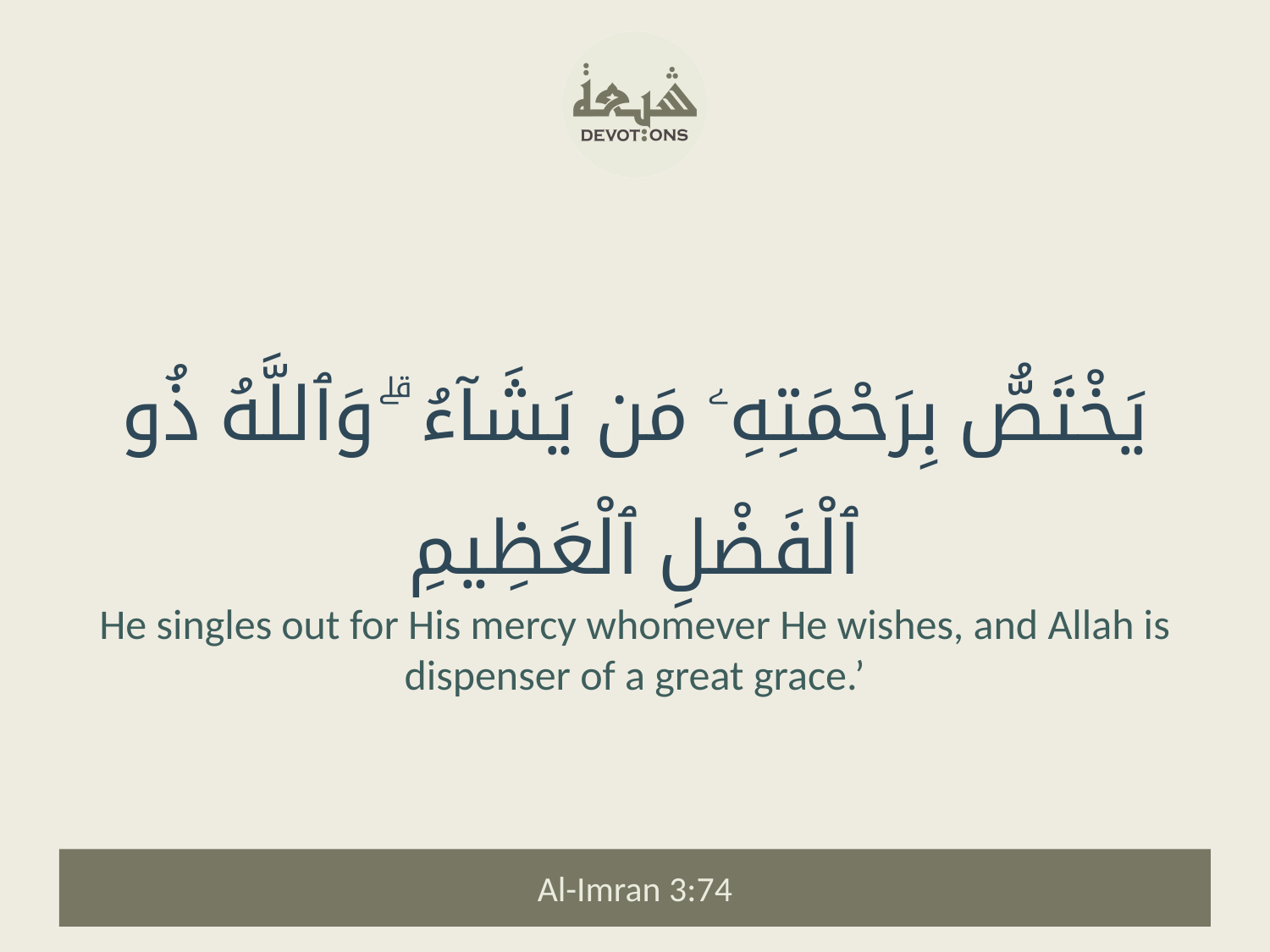

يَخْتَصُّ بِرَحْمَتِهِۦ مَن يَشَآءُ ۗ وَٱللَّهُ ذُو ٱلْفَضْلِ ٱلْعَظِيمِ
He singles out for His mercy whomever He wishes, and Allah is dispenser of a great grace.’
Al-Imran 3:74